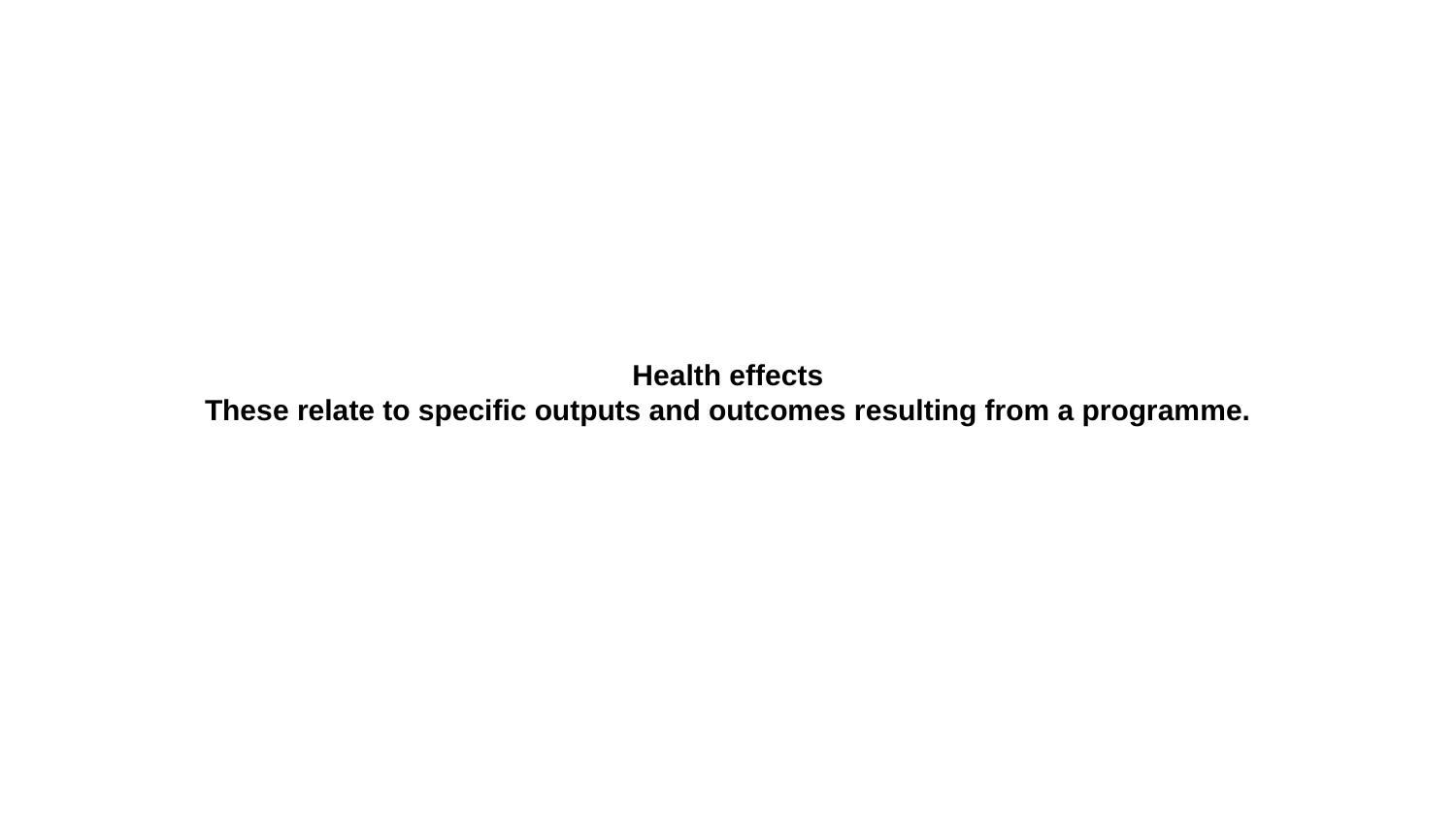

# Health effects These relate to specific outputs and outcomes resulting from a programme.